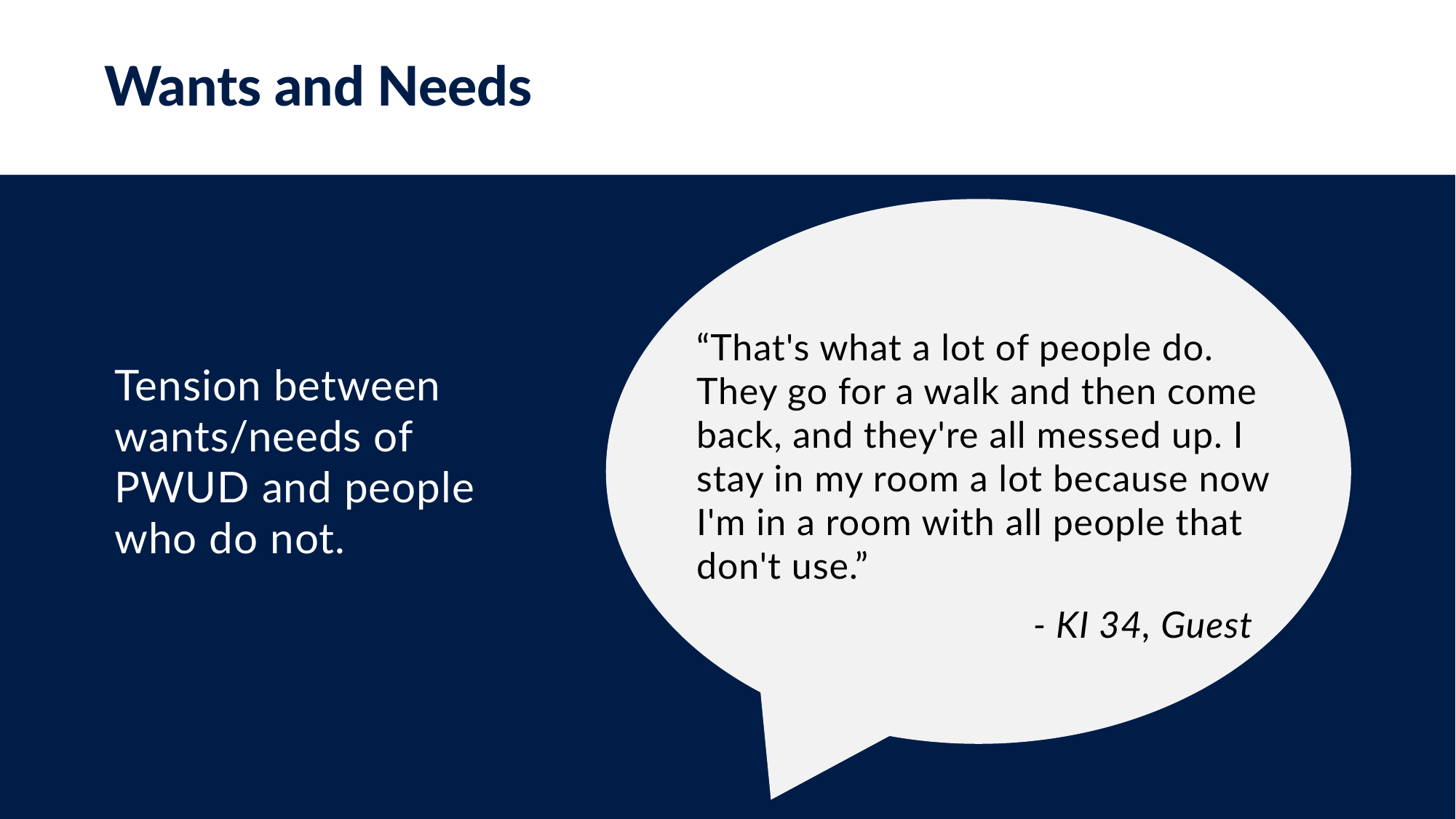

Wants and Needs

“That's what a lot of people do. They go for a walk and then come back, and they're all messed up. I stay in my room a lot because now I'm in a room with all people that don't use.”
			 - KI 34, Guest
Tension between wants/needs of PWUD and people who do not.